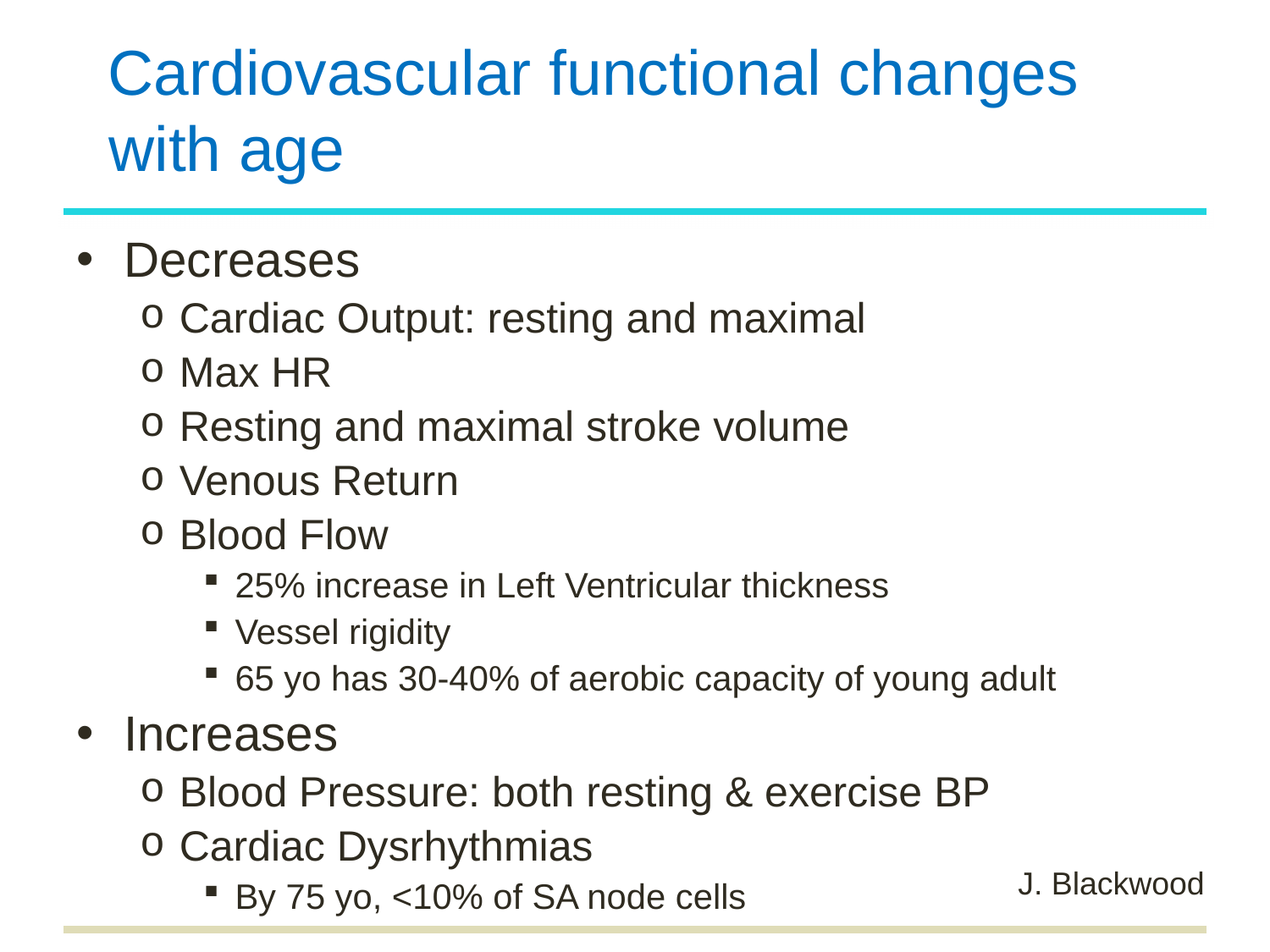

# Cardiovascular functional changes with age
Decreases
Cardiac Output: resting and maximal
Max HR
Resting and maximal stroke volume
Venous Return
Blood Flow
25% increase in Left Ventricular thickness
Vessel rigidity
65 yo has 30-40% of aerobic capacity of young adult
Increases
Blood Pressure: both resting & exercise BP
Cardiac Dysrhythmias
By 75 yo, <10% of SA node cells
J. Blackwood